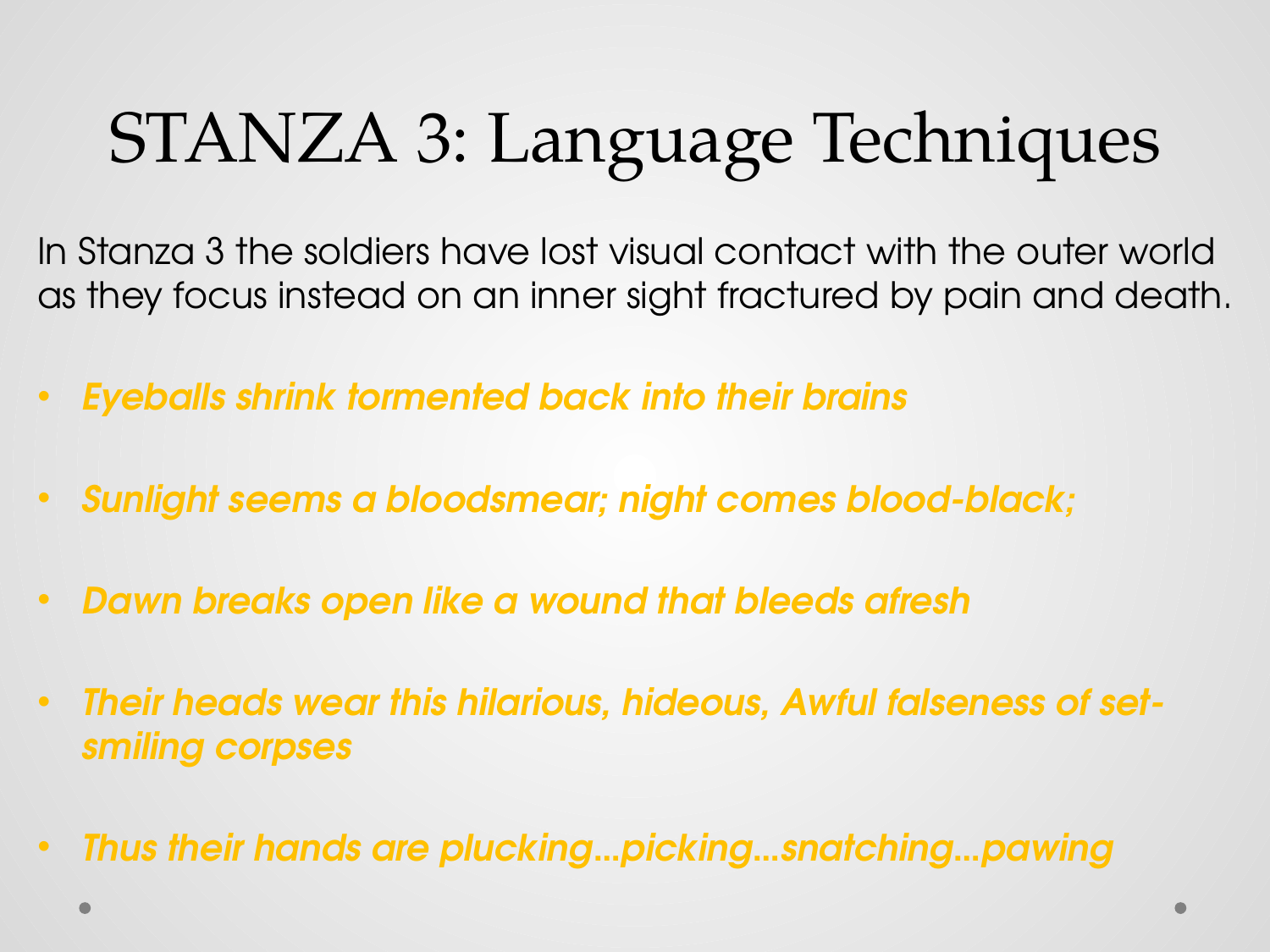

# STANZA 3: Language Techniques
In Stanza 3 the soldiers have lost visual contact with the outer world as they focus instead on an inner sight fractured by pain and death.

Eyeballs shrink tormented back into their brains

Sunlight seems a bloodsmear; night comes blood-black;

Dawn breaks open like a wound that bleeds afresh

Their heads wear this hilarious, hideous, Awful falseness of set-smiling corpses

Thus their hands are plucking…picking…snatching…pawing